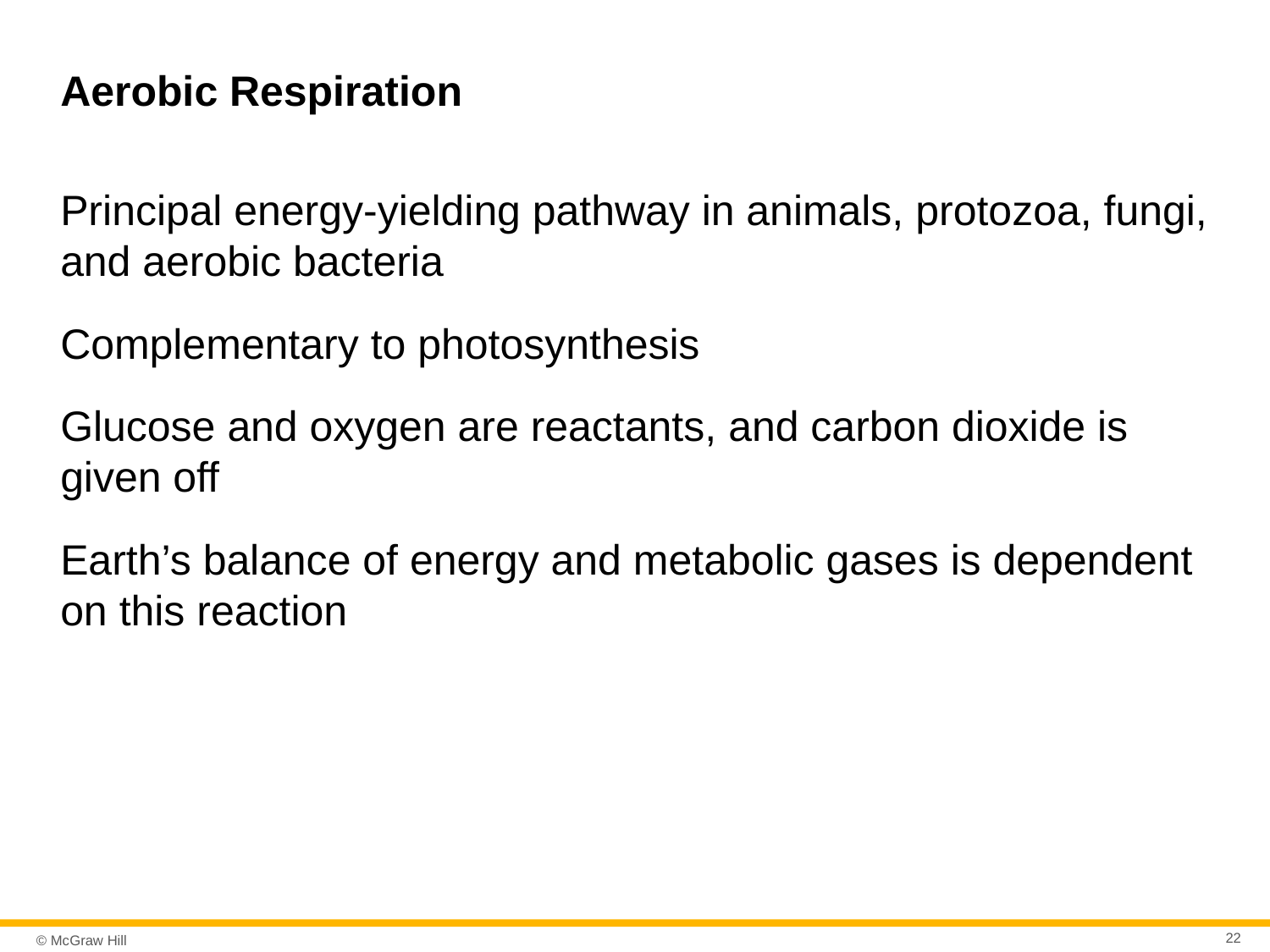

# Aerobic Respiration
Principal energy-yielding pathway in animals, protozoa, fungi, and aerobic bacteria
Complementary to photosynthesis
Glucose and oxygen are reactants, and carbon dioxide is given off
Earth’s balance of energy and metabolic gases is dependent on this reaction